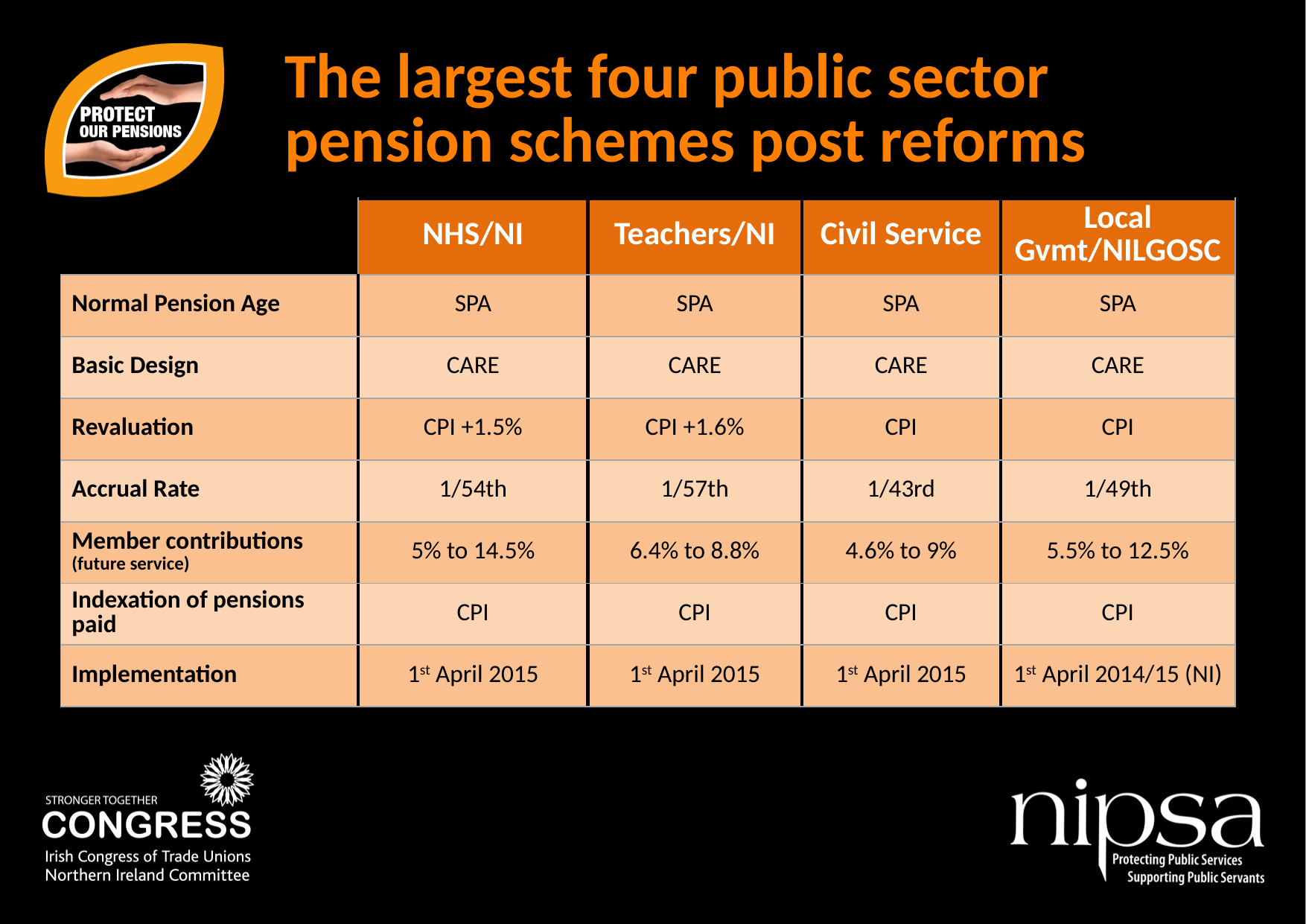

The largest four public sector pension schemes post reforms
|  | NHS/NI | Teachers/NI | Civil Service | Local Gvmt/NILGOSC |
| --- | --- | --- | --- | --- |
| Normal Pension Age | SPA | SPA | SPA | SPA |
| Basic Design | CARE | CARE | CARE | CARE |
| Revaluation | CPI +1.5% | CPI +1.6% | CPI | CPI |
| Accrual Rate | 1/54th | 1/57th | 1/43rd | 1/49th |
| Member contributions (future service) | 5% to 14.5% | 6.4% to 8.8% | 4.6% to 9% | 5.5% to 12.5% |
| Indexation of pensions paid | CPI | CPI | CPI | CPI |
| Implementation | 1st April 2015 | 1st April 2015 | 1st April 2015 | 1st April 2014/15 (NI) |